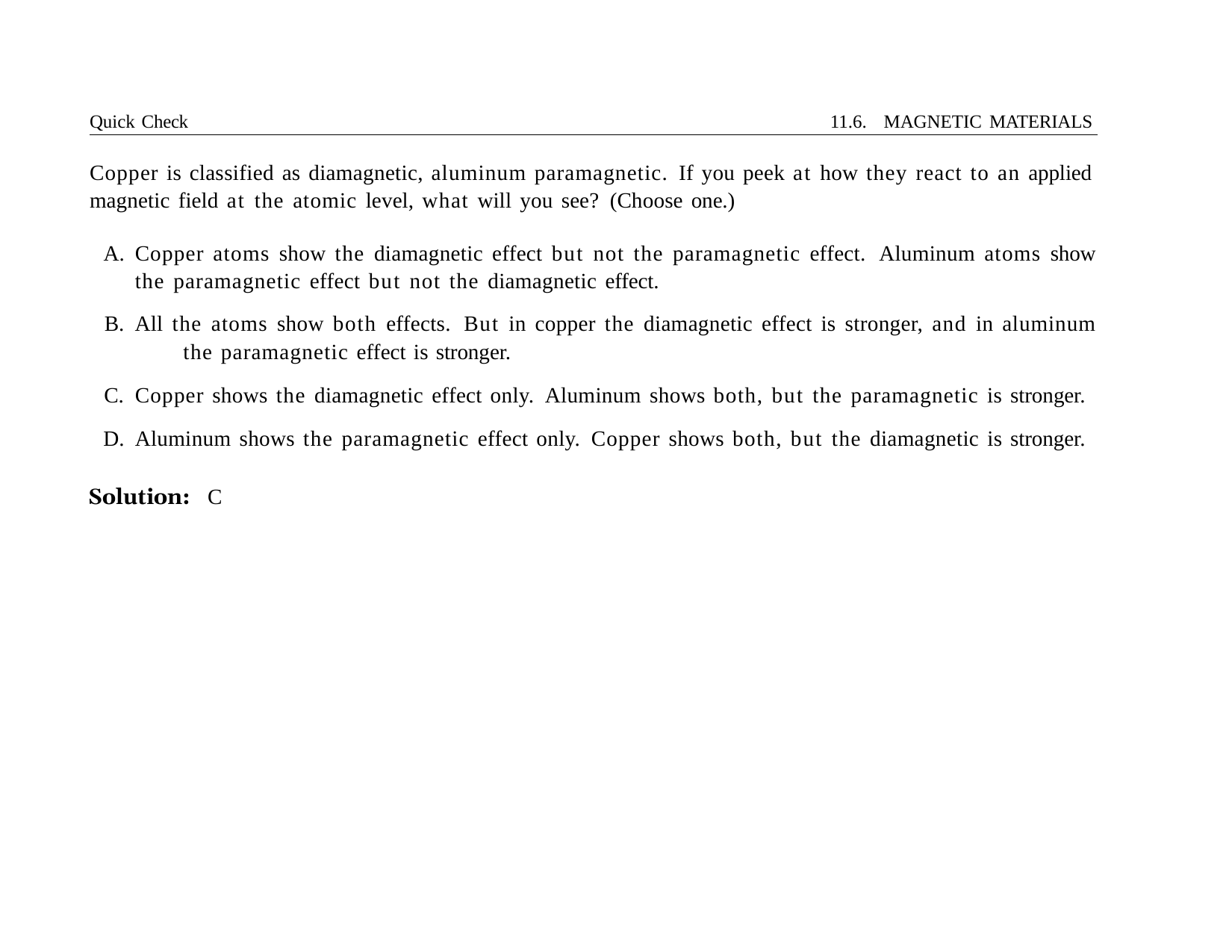

Quick Check	11.6.  MAGNETIC MATERIALS

Copper is classified as diamagnetic, aluminum paramagnetic. If you peek at how they react to an applied magnetic field at the atomic level, what will you see? (Choose one.)
Copper atoms show the diamagnetic effect but not the paramagnetic effect.  Aluminum atoms show the paramagnetic effect but not the diamagnetic effect.
All the atoms show both effects. But in copper the diamagnetic effect is stronger, and in aluminum 	the paramagnetic effect is stronger.
Copper shows the diamagnetic effect only. Aluminum shows both, but the paramagnetic is stronger.
Aluminum shows the paramagnetic effect only. Copper shows both, but the diamagnetic is stronger.

Solution:	C